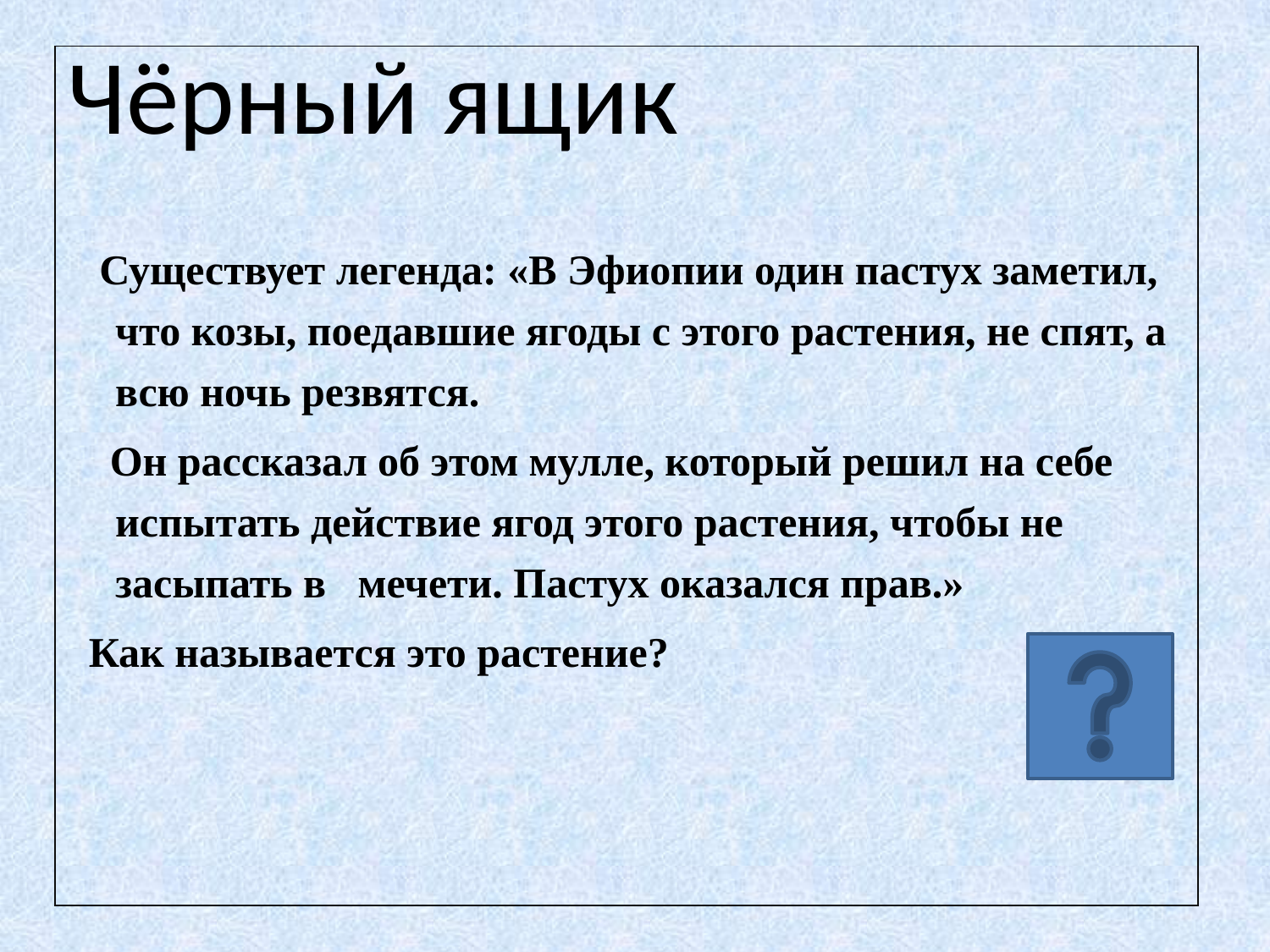

Чёрный ящик

   Существует легенда: «В Эфиопии один пастух заметил, что козы, поедавшие ягоды с этого растения, не спят, а всю ночь резвятся.
    Он рассказал об этом мулле, который решил на себе испытать действие ягод этого растения, чтобы не засыпать в   мечети. Пастух оказался прав.»
  Как называется это растение?